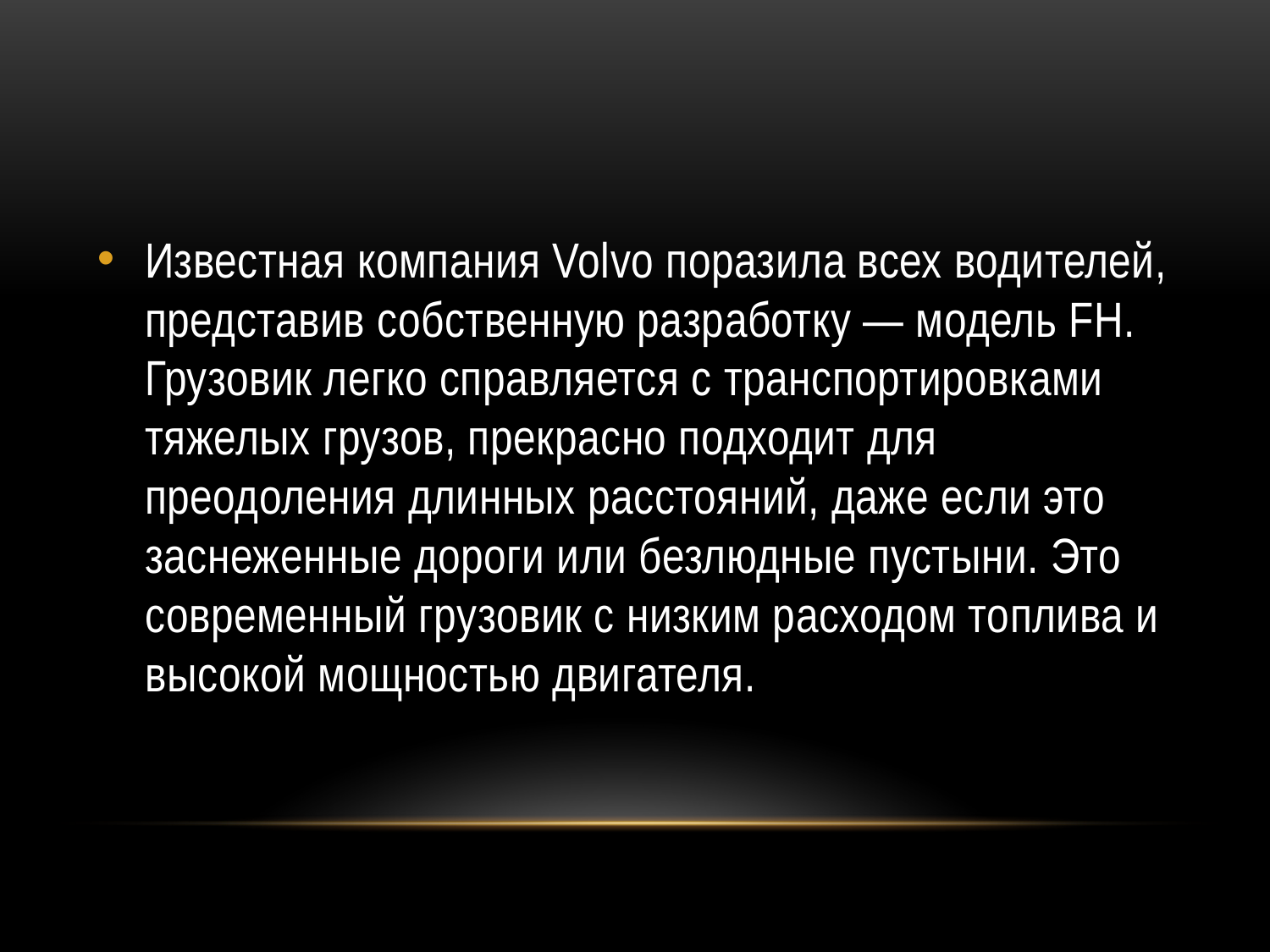

Известная компания Volvo поразила всех водителей, представив собственную разработку — модель FH. Грузовик легко справляется с транспортировками тяжелых грузов, прекрасно подходит для преодоления длинных расстояний, даже если это заснеженные дороги или безлюдные пустыни. Это современный грузовик с низким расходом топлива и высокой мощностью двигателя.